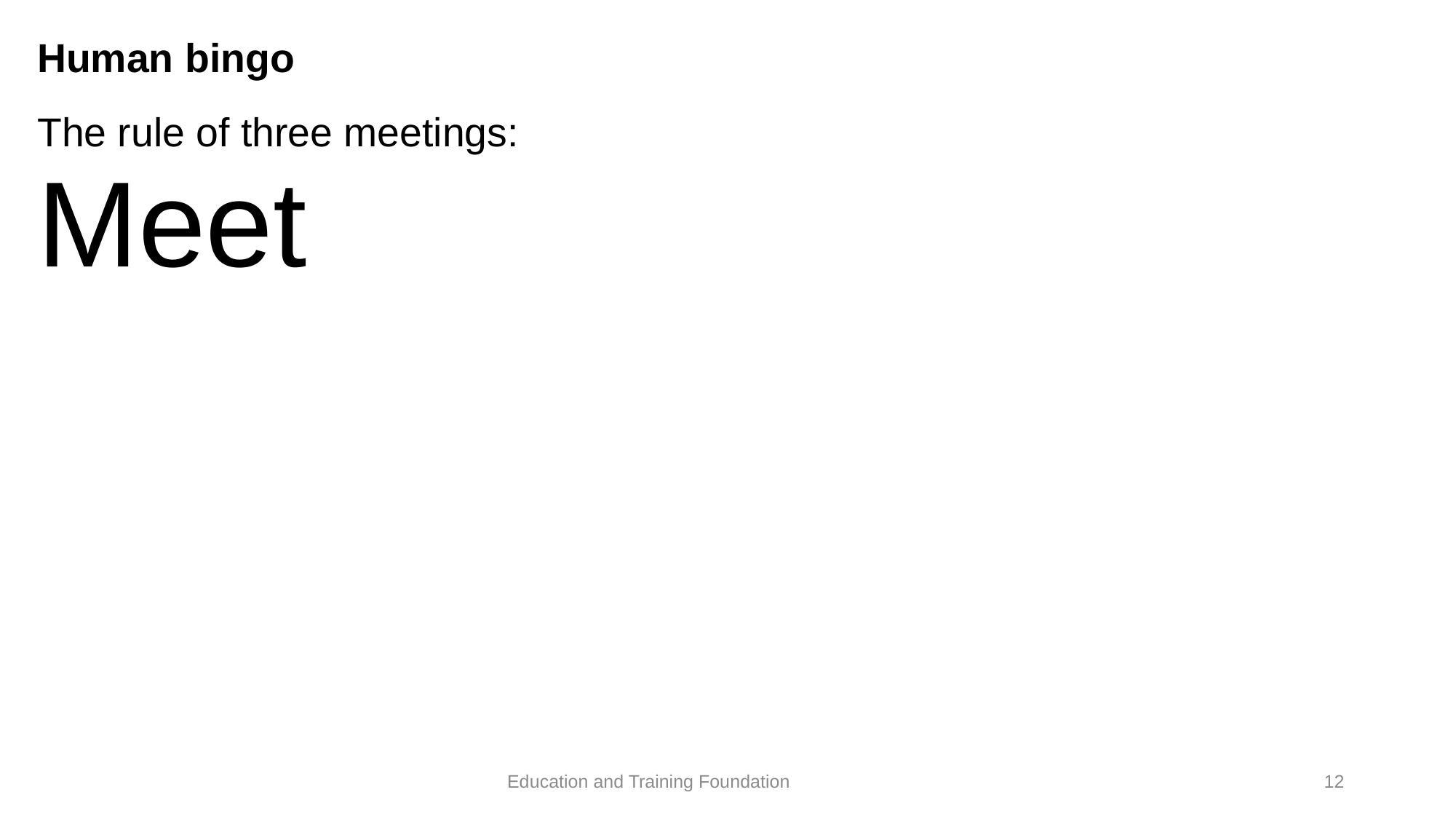

# Human bingo
The rule of three meetings:

Meet

12
Education and Training Foundation